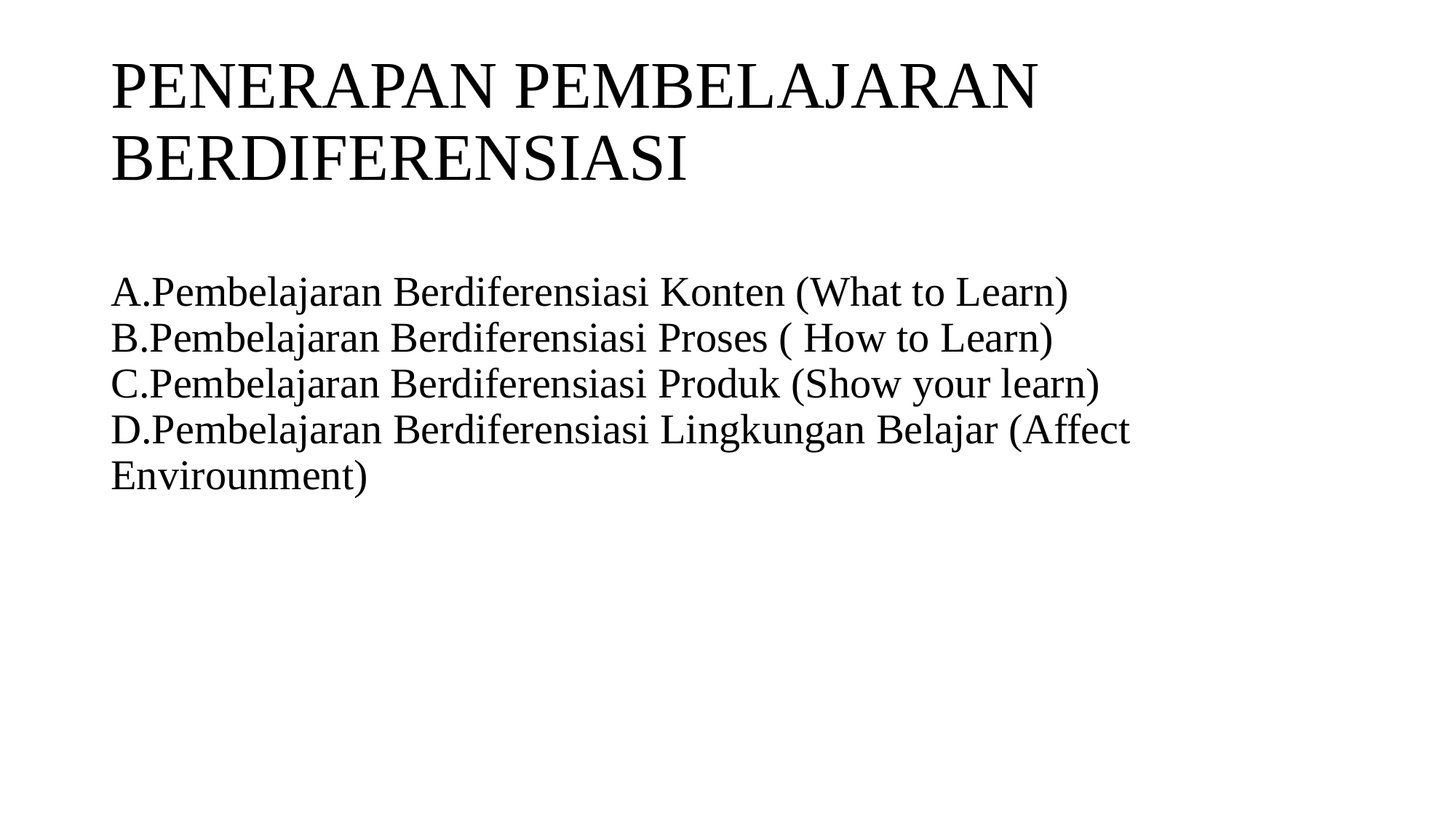

# PENERAPAN PEMBELAJARAN BERDIFERENSIASI
A.Pembelajaran Berdiferensiasi Konten (What to Learn)
B.Pembelajaran Berdiferensiasi Proses ( How to Learn)
C.Pembelajaran Berdiferensiasi Produk (Show your learn)
D.Pembelajaran Berdiferensiasi Lingkungan Belajar (Affect Envirounment)